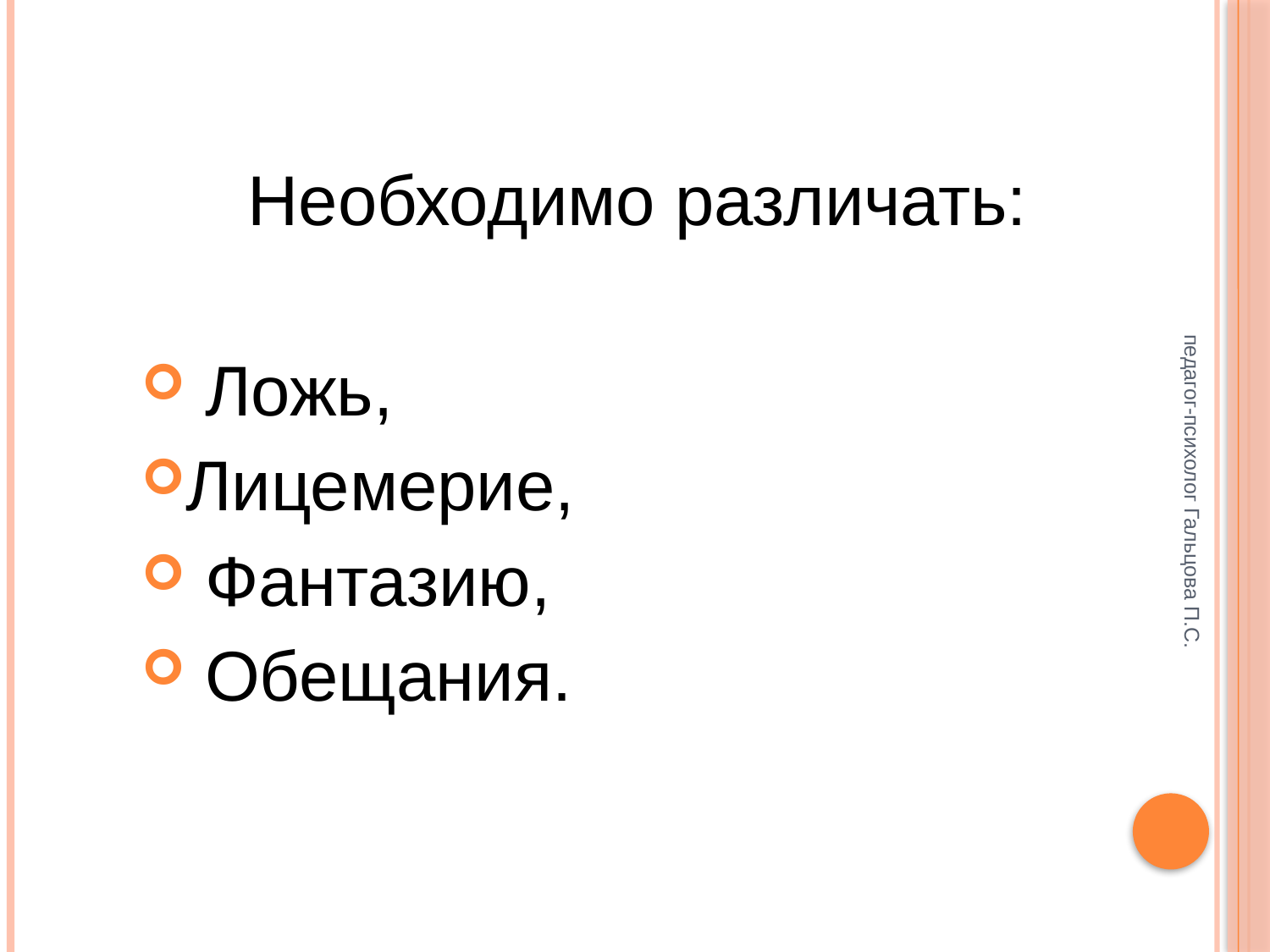

Необходимо различать:

 Ложь,
Лицемерие,
 Фантазию,
 Обещания.

педагог-психолог Гальцова П.С.